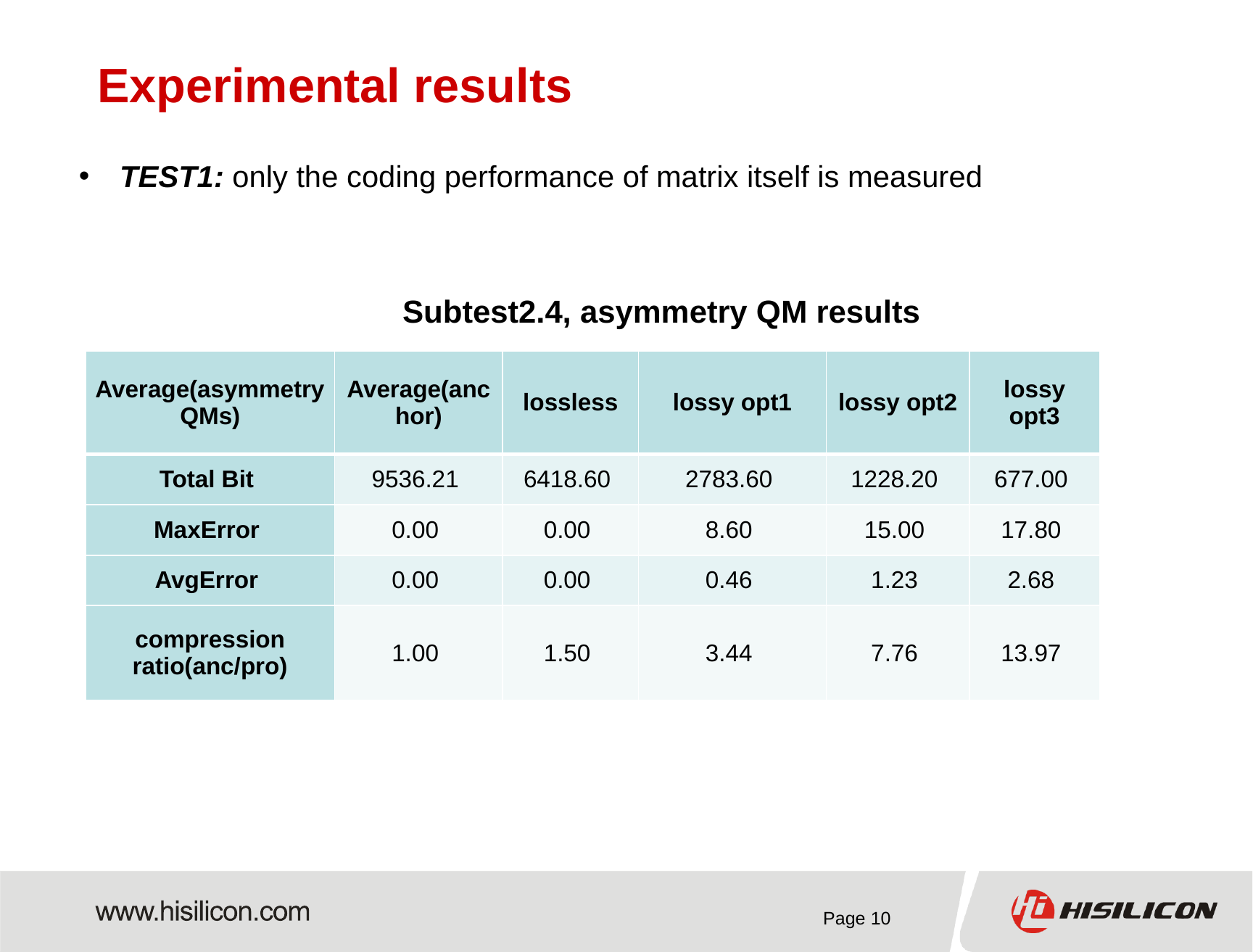

# Experimental results
TEST1: only the coding performance of matrix itself is measured
 Subtest2.4, asymmetry QM results
| Average(asymmetry QMs) | Average(anchor) | lossless | lossy opt1 | lossy opt2 | lossy opt3 |
| --- | --- | --- | --- | --- | --- |
| Total Bit | 9536.21 | 6418.60 | 2783.60 | 1228.20 | 677.00 |
| MaxError | 0.00 | 0.00 | 8.60 | 15.00 | 17.80 |
| AvgError | 0.00 | 0.00 | 0.46 | 1.23 | 2.68 |
| compression ratio(anc/pro) | 1.00 | 1.50 | 3.44 | 7.76 | 13.97 |

Page 10